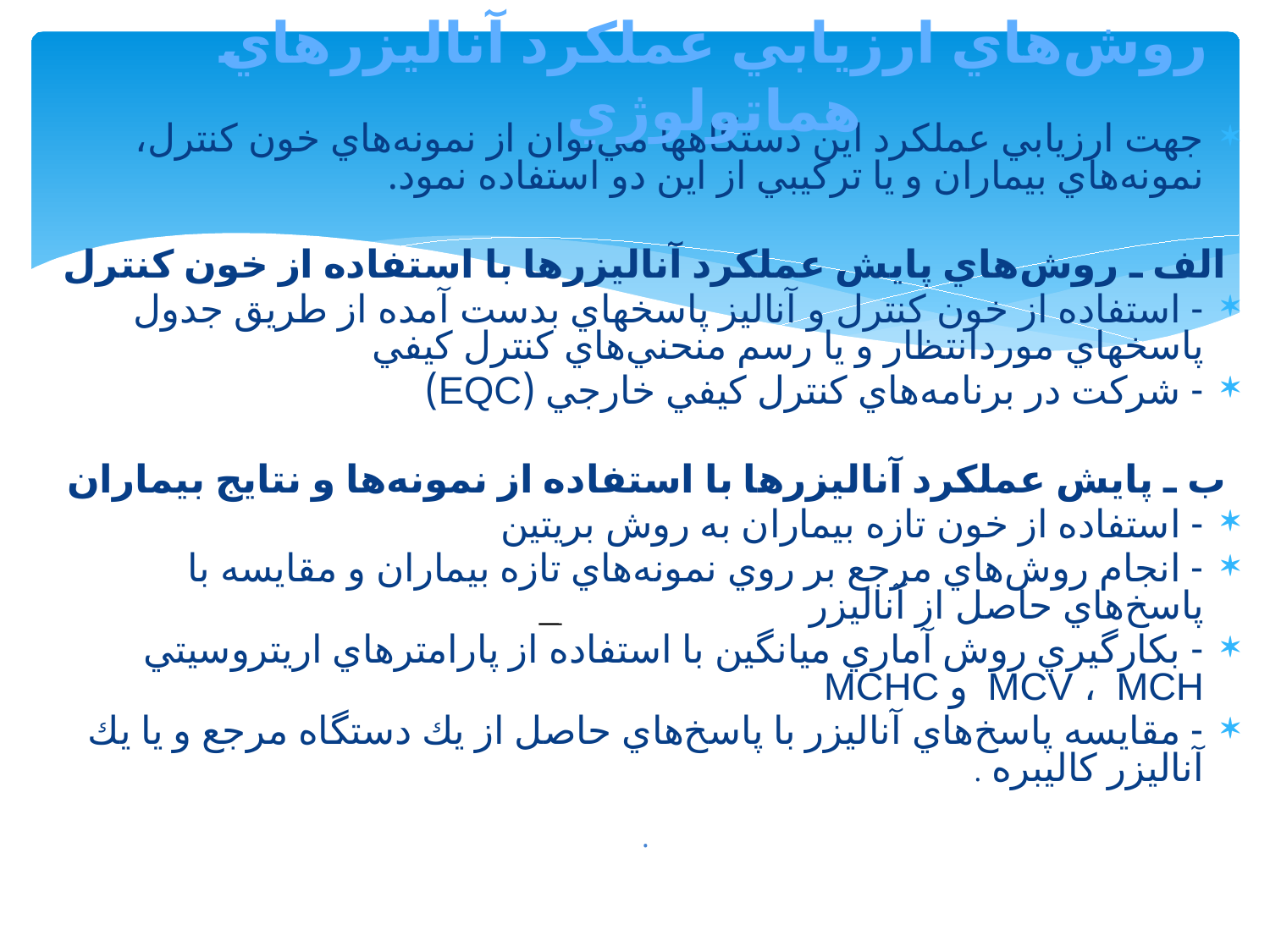

# روش‌هاي‌ ارزيابي‌ عملكرد آناليزرهاي‌ هماتولوژي‌
جهت‌ ارزيابي‌ عملكرد اين‌ دستگاهها مي‌توان‌ از نمونه‌هاي‌ خون‌ كنترل‌، نمونه‌هاي‌ بيماران‌ و يا تركيبي‌ از اين‌ دو استفاده‌ نمود.

 الف‌ ـ روش‌هاي‌ پايش‌ عملكرد آناليزرها با استفاده‌ از خون‌ كنترل‌
- استفاده‌ از خون‌ كنترل‌ و آناليز پاسخهاي‌ بدست‌ آمده‌ از طريق‌ جدول‌ پاسخهاي‌ موردانتظار و يا رسم‌ منحني‌هاي‌ كنترل‌ كيفي‌
- شركت‌ در برنامه‌هاي‌ كنترل‌ كيفي‌ خارجي‌ (EQC)

 ب‌ ـ پايش‌ عملكرد آناليزرها با استفاده‌ از نمونه‌ها و نتايج‌ بيماران‌
- استفاده‌ از خون‌ تازه‌ بيماران‌ به‌ روش‌ بريتين‌
- انجام‌ روش‌هاي‌ مرجع‌ بر روي‌ نمونه‌هاي‌ تازه‌ بيماران‌ و مقايسه‌ با پاسخ‌هاي‌ حاصل‌ از آناليزر
- بكارگيري‌ روش‌ آماري‌ ميانگين‌ با استفاده‌ از پارامترهاي‌ اريتروسيتي‌  MCV ،  MCH  و MCHC
- مقايسه‌ پاسخ‌هاي‌ آناليزر با پاسخ‌هاي‌ حاصل‌ از يك‌ دستگاه‌ مرجع‌ و يا يك‌ آناليزر كاليبره‌ .

.